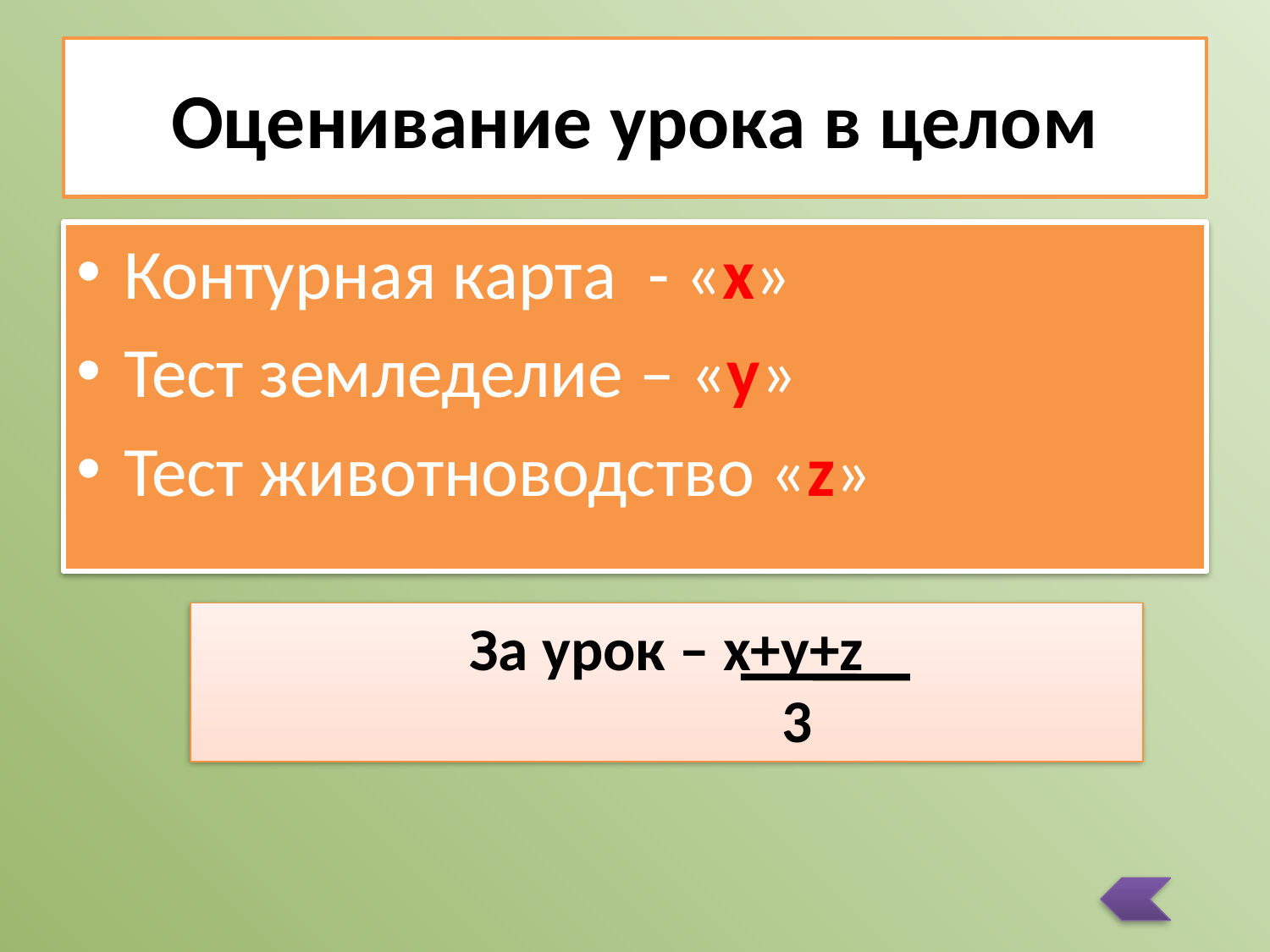

# Оценивание урока в целом
Контурная карта  - «х»
Тест земледелие – «y»
Тест животноводство «z»
За урок – x+y+z
                    3